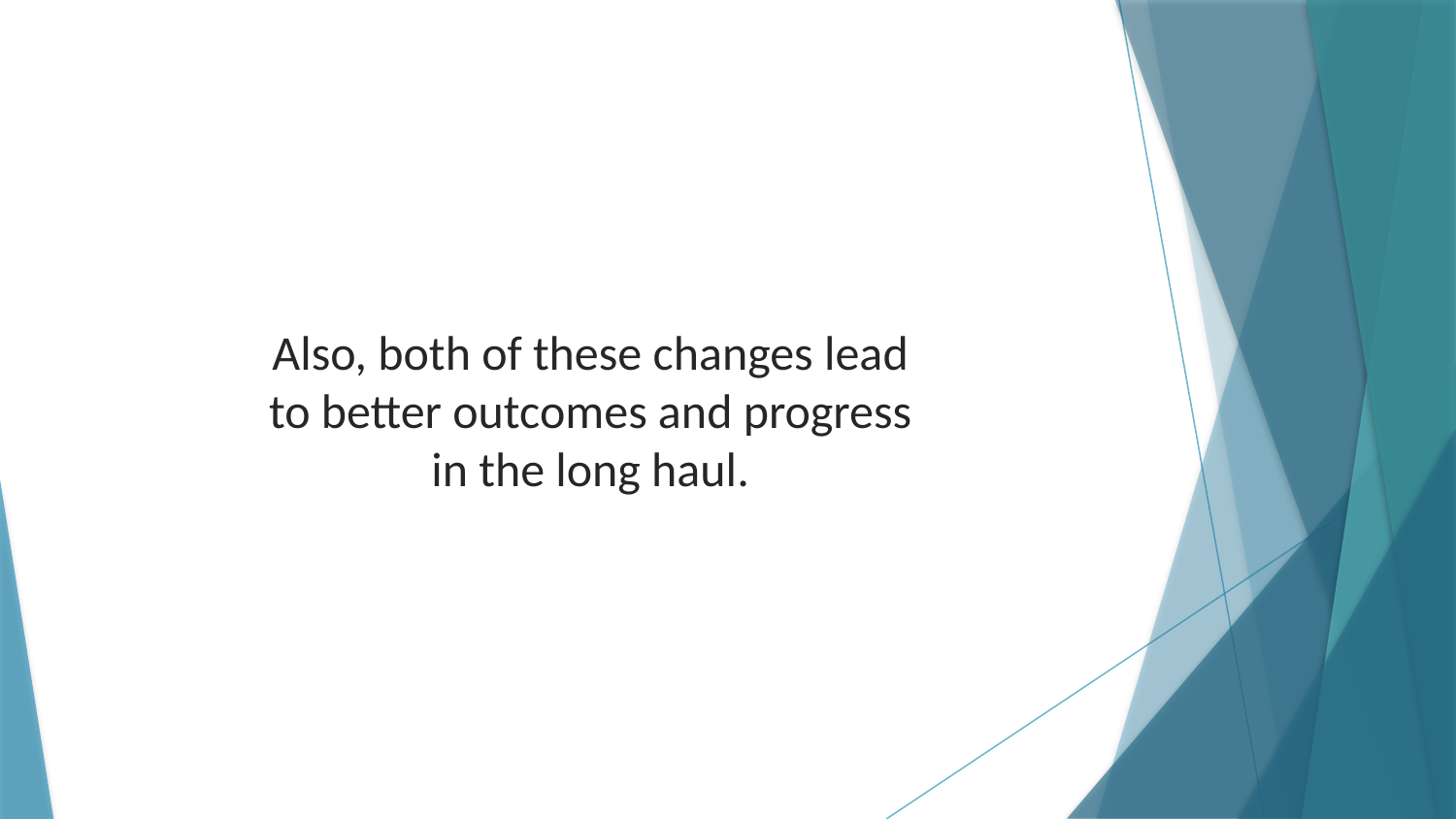

Also, both of these changes lead to better outcomes and progress in the long haul.